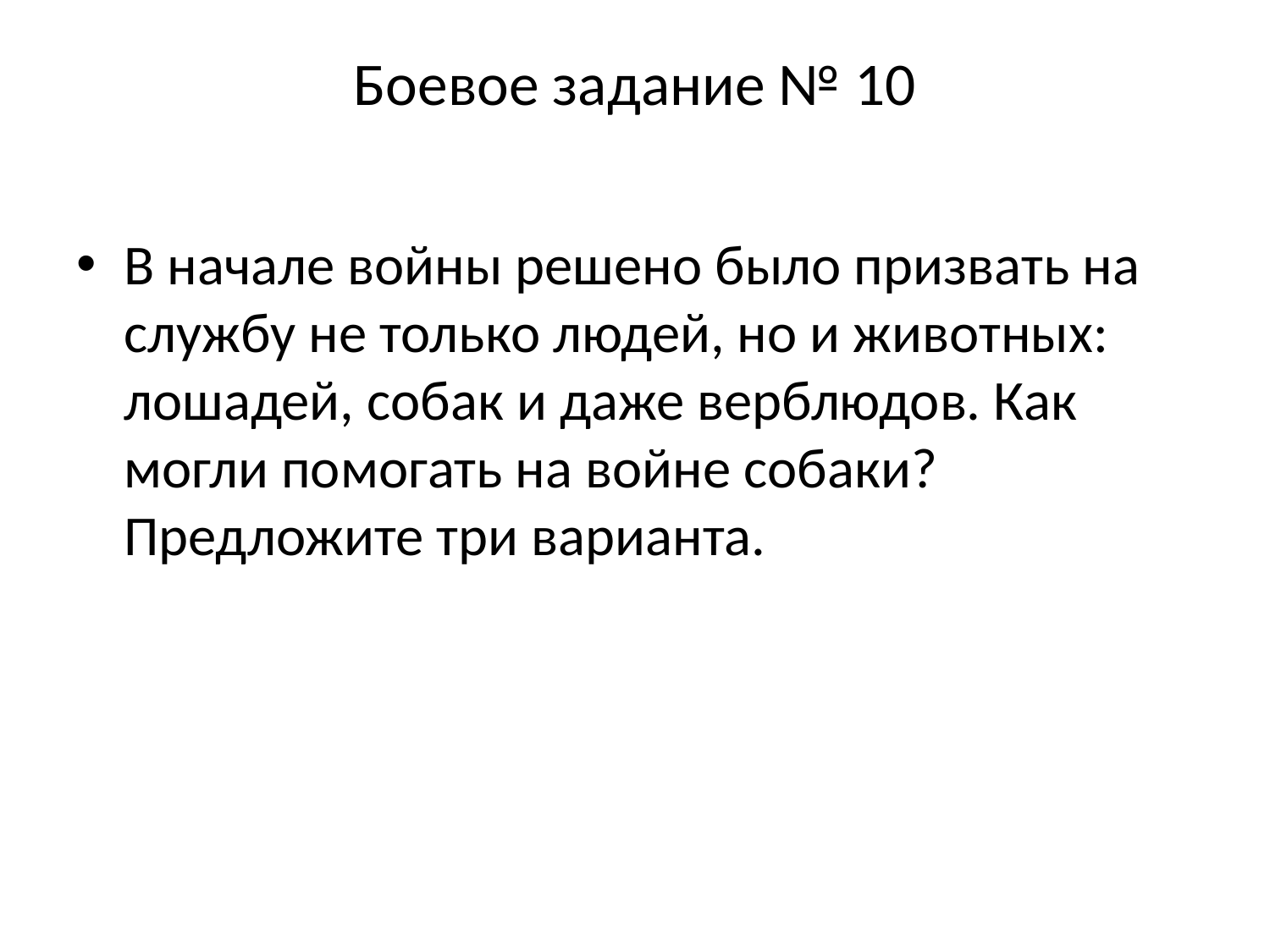

# Боевое задание № 10
В начале войны решено было призвать на службу не только людей, но и животных: лошадей, собак и даже верблюдов. Как могли помогать на войне собаки? Предложите три варианта.